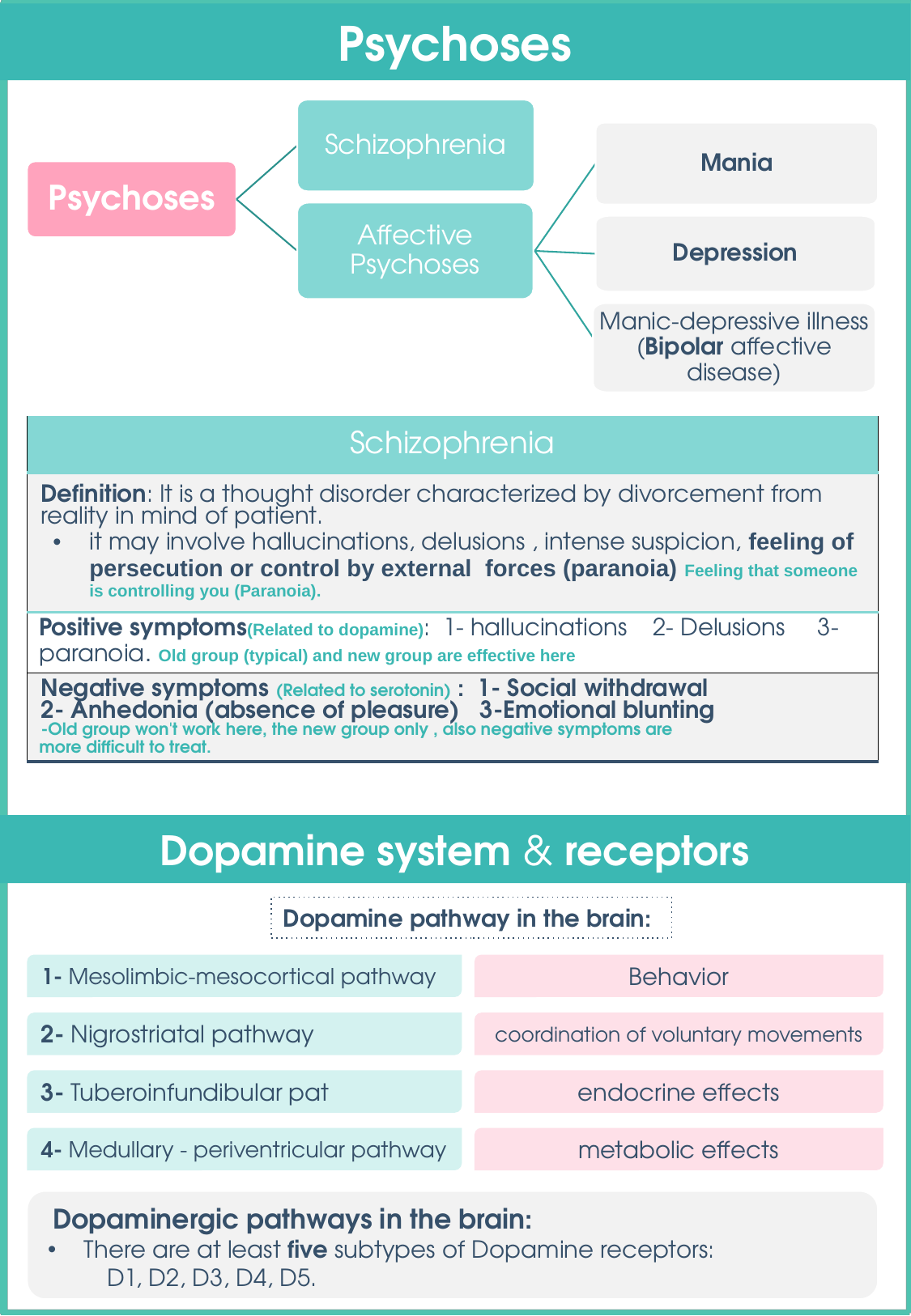

Psychoses
Schizophrenia
Mania
Psychoses

Affective Psychoses

Depression

Manic-depressive illness (Bipolar affective disease)
| Schizophrenia |
| --- |
| Definition: It is a thought disorder characterized by divorcement from reality in mind of patient. it may involve hallucinations, delusions , intense suspicion, feeling of persecution or control by external forces (paranoia) Feeling that someone is controlling you (Paranoia). |
| Positive symptoms(Related to dopamine): 1- hallucinations 2- Delusions 3- paranoia. Old group (typical) and new group are effective here |
| Negative symptoms (Related to serotonin) : 1- Social withdrawal 2- Anhedonia (absence of pleasure) 3-Emotional blunting -Old group won't work here, the new group only , also negative symptoms are more difficult to treat. |
Dopamine system & receptors
Dopamine pathway in the brain:
1- Mesolimbic-mesocortical pathway
Behavior
2- Nigrostriatal pathway
coordination of voluntary movements
3- Tuberoinfundibular pat
endocrine effects
4- Medullary - periventricular pathway
metabolic effects
Dopaminergic pathways in the brain:
There are at least five subtypes of Dopamine receptors:
D1, D2, D3, D4, D5.